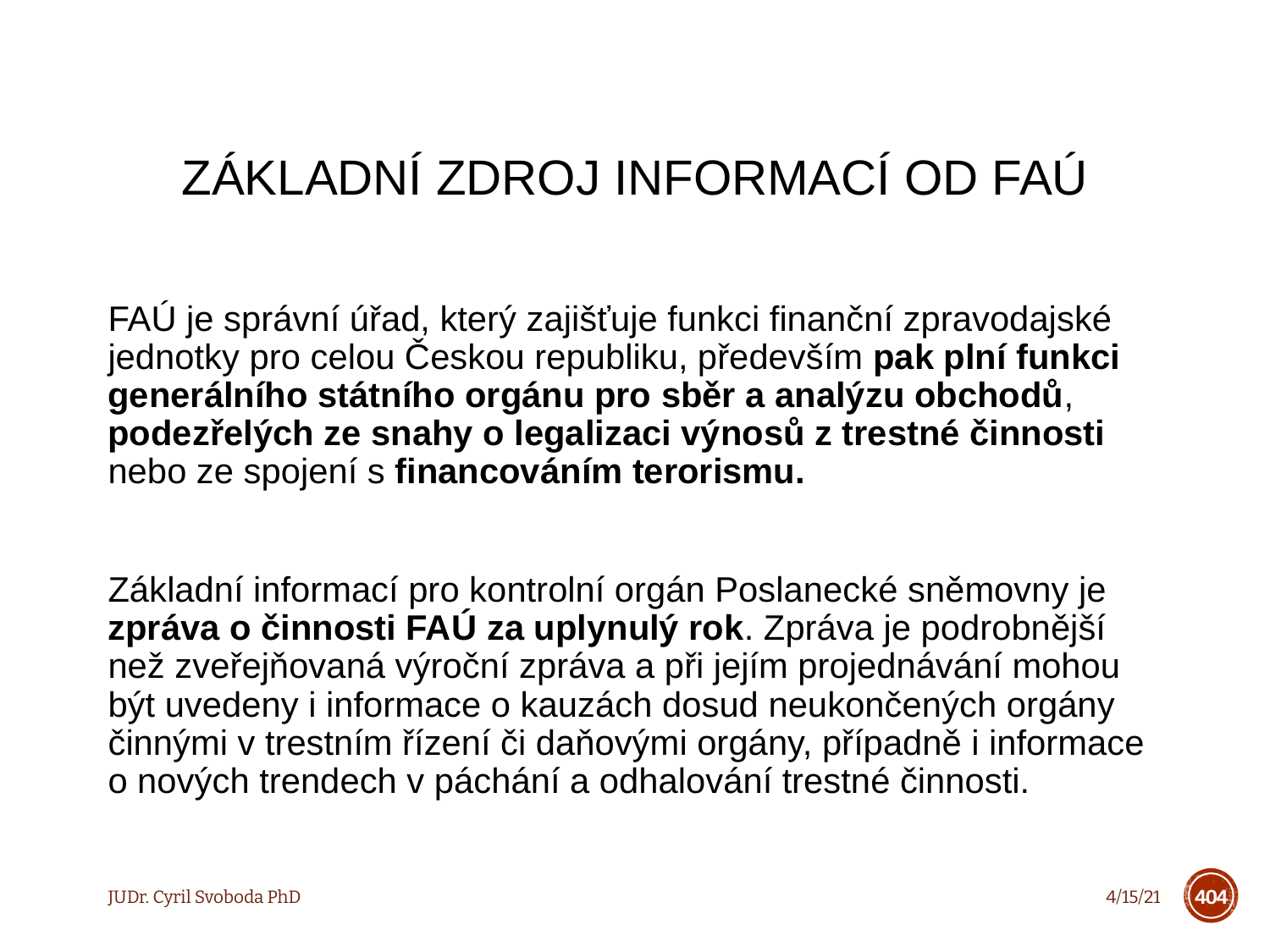

# Základní zdroj informací od FAÚ
FAÚ je správní úřad, který zajišťuje funkci finanční zpravodajské jednotky pro celou Českou republiku, především pak plní funkci generálního státního orgánu pro sběr a analýzu obchodů, podezřelých ze snahy o legalizaci výnosů z trestné činnosti nebo ze spojení s financováním terorismu.

Základní informací pro kontrolní orgán Poslanecké sněmovny je zpráva o činnosti FAÚ za uplynulý rok. Zpráva je podrobnější než zveřejňovaná výroční zpráva a při jejím projednávání mohou být uvedeny i informace o kauzách dosud neukončených orgány činnými v trestním řízení či daňovými orgány, případně i informace o nových trendech v páchání a odhalování trestné činnosti.

JUDr. Cyril Svoboda PhD
4/15/21
404